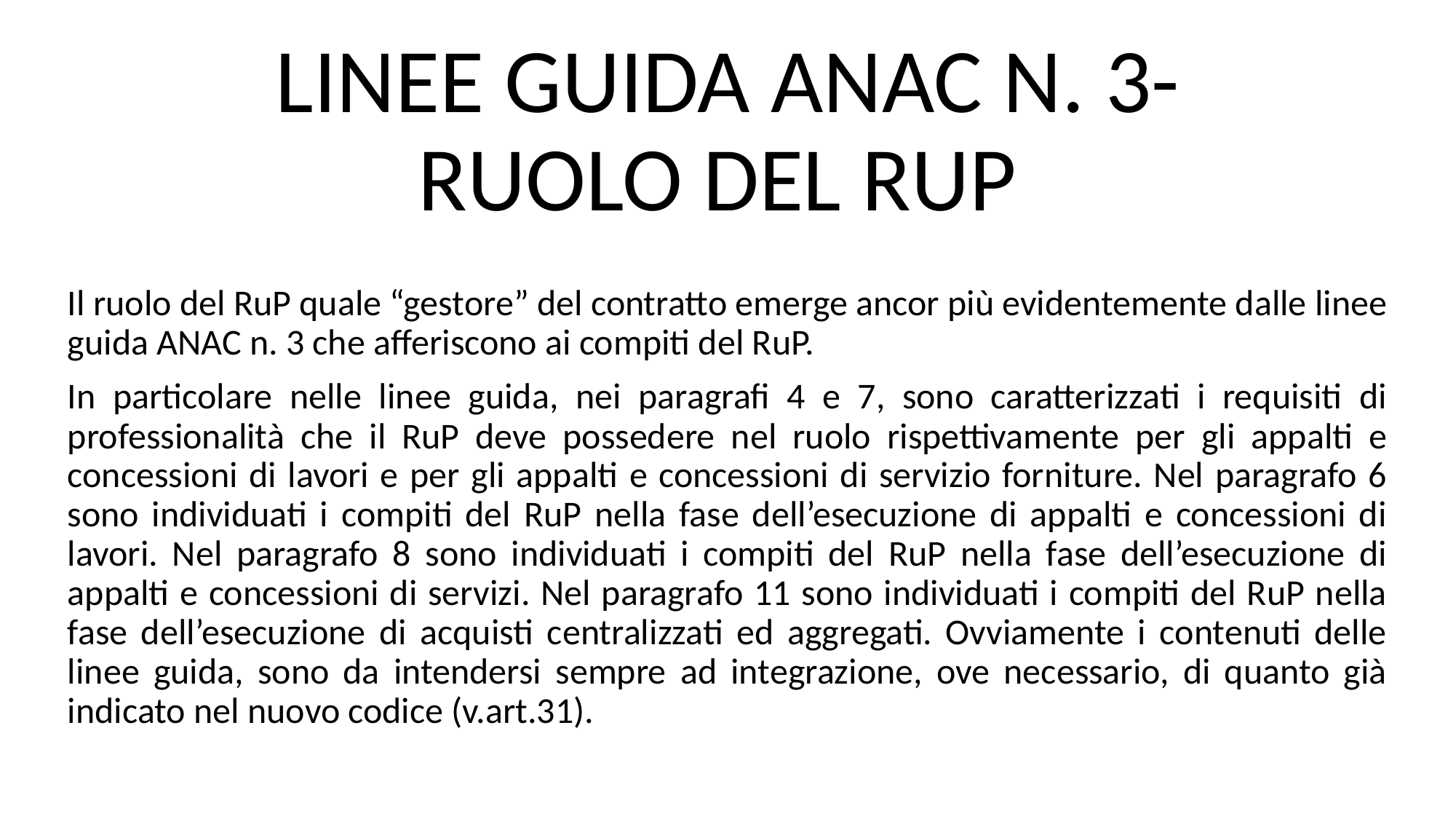

# LINEE GUIDA ANAC N. 3-RUOLO DEL RUP
Il ruolo del RuP quale “gestore” del contratto emerge ancor più evidentemente dalle linee guida ANAC n. 3 che afferiscono ai compiti del RuP.
In particolare nelle linee guida, nei paragrafi 4 e 7, sono caratterizzati i requisiti di professionalità che il RuP deve possedere nel ruolo rispettivamente per gli appalti e concessioni di lavori e per gli appalti e concessioni di servizio forniture. Nel paragrafo 6 sono individuati i compiti del RuP nella fase dell’esecuzione di appalti e concessioni di lavori. Nel paragrafo 8 sono individuati i compiti del RuP nella fase dell’esecuzione di appalti e concessioni di servizi. Nel paragrafo 11 sono individuati i compiti del RuP nella fase dell’esecuzione di acquisti centralizzati ed aggregati. Ovviamente i contenuti delle linee guida, sono da intendersi sempre ad integrazione, ove necessario, di quanto già indicato nel nuovo codice (v.art.31).